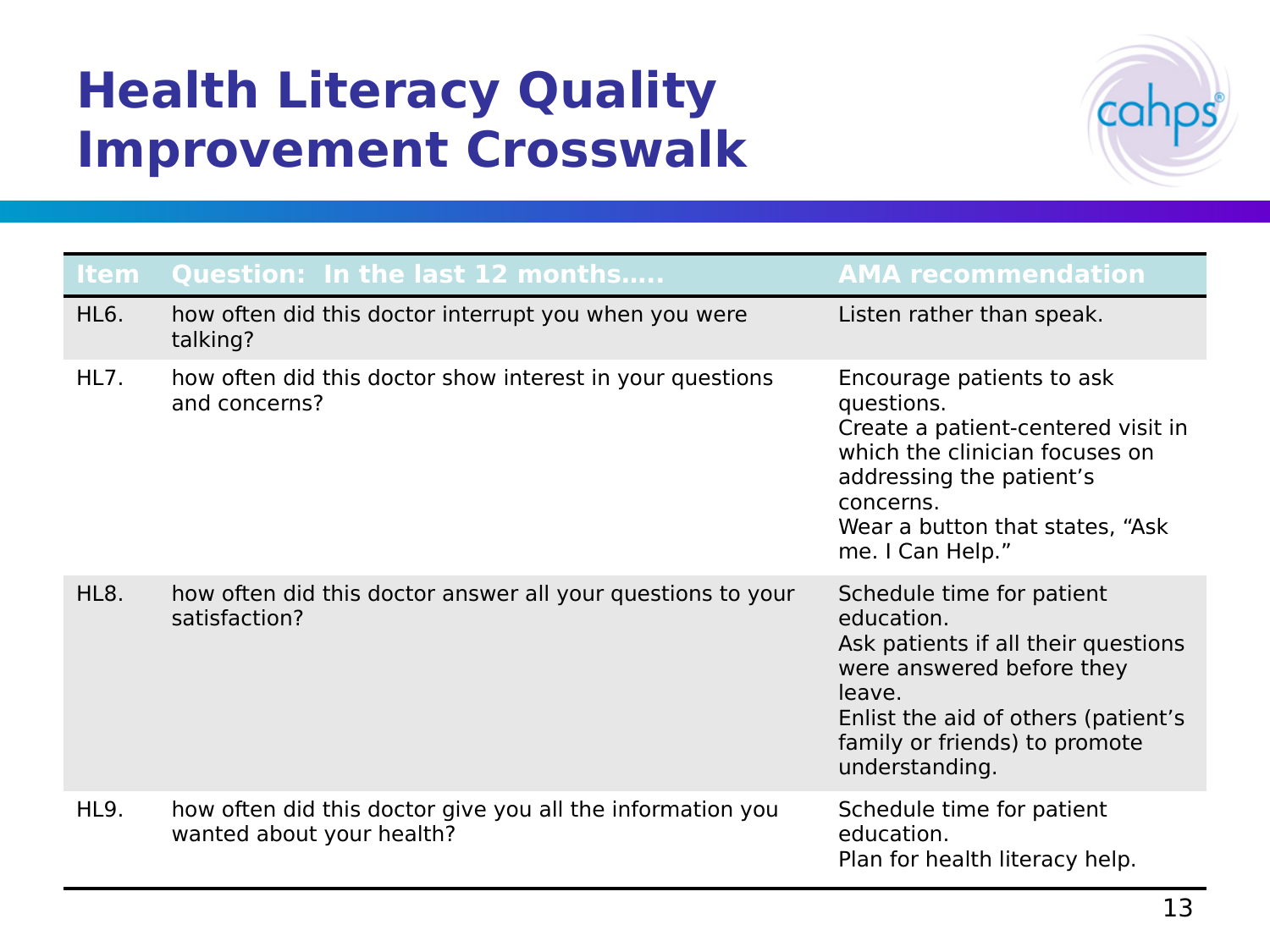

# Health Literacy Quality Improvement Crosswalk
| Item | Question: In the last 12 months….. | AMA recommendation |
| --- | --- | --- |
| HL6. | how often did this doctor interrupt you when you were talking? | Listen rather than speak. |
| HL7. | how often did this doctor show interest in your questions and concerns? | Encourage patients to ask questions. Create a patient-centered visit in which the clinician focuses on addressing the patient’s concerns. Wear a button that states, “Ask me. I Can Help.” |
| HL8. | how often did this doctor answer all your questions to your satisfaction? | Schedule time for patient education. Ask patients if all their questions were answered before they leave. Enlist the aid of others (patient’s family or friends) to promote understanding. |
| HL9. | how often did this doctor give you all the information you wanted about your health? | Schedule time for patient education. Plan for health literacy help. |
13